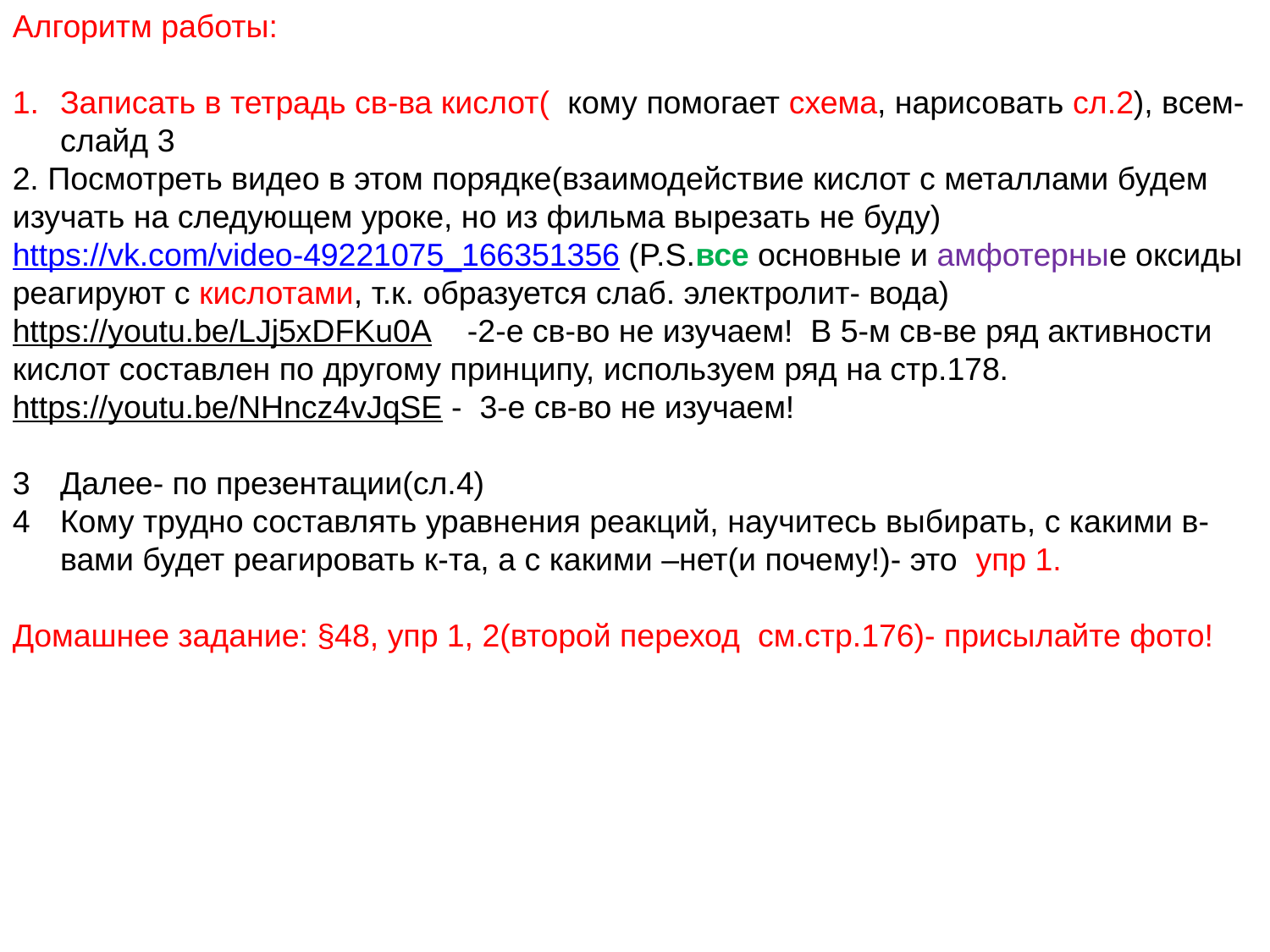

Алгоритм работы:

Записать в тетрадь св-ва кислот(  кому помогает схема, нарисовать сл.2), всем- слайд 3
2. Посмотреть видео в этом порядке(взаимодействие кислот с металлами будем изучать на следующем уроке, но из фильма вырезать не буду)
https://vk.com/video-49221075_166351356 (P.S.все основные и амфотерные оксиды реагируют с кислотами, т.к. образуется слаб. электролит- вода)
https://youtu.be/LJj5xDFKu0A    -2-е св-во не изучаем!  В 5-м св-ве ряд активности кислот составлен по другому принципу, используем ряд на стр.178.
https://youtu.be/NHncz4vJqSE -  3-е св-во не изучаем!

Далее- по презентации(сл.4)
Кому трудно составлять уравнения реакций, научитесь выбирать, с какими в-вами будет реагировать к-та, а с какими –нет(и почему!)- это  упр 1.

Домашнее задание: §48, упр 1, 2(второй переход  см.стр.176)- присылайте фото!